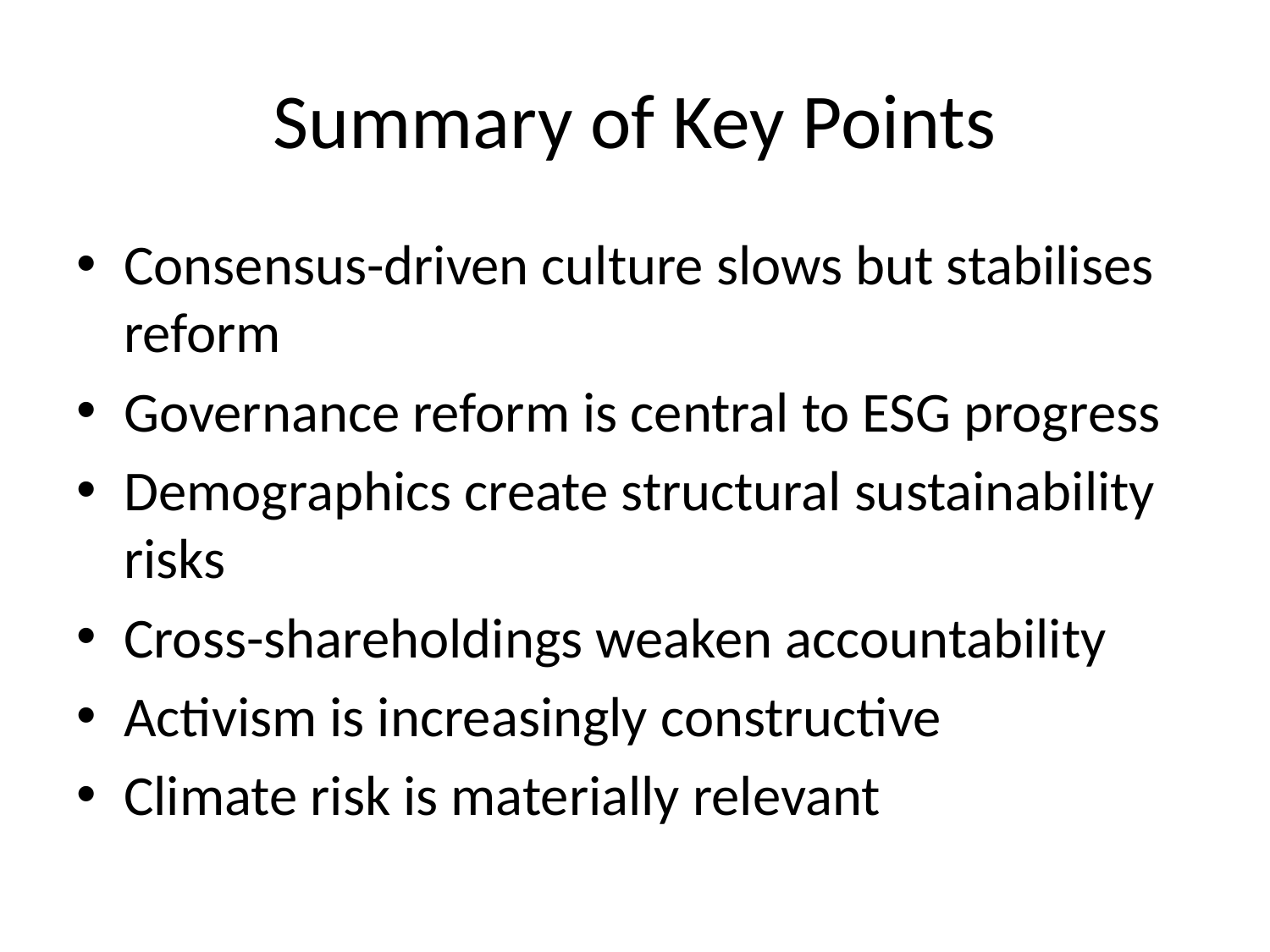

# Summary of Key Points
Consensus-driven culture slows but stabilises reform
Governance reform is central to ESG progress
Demographics create structural sustainability risks
Cross-shareholdings weaken accountability
Activism is increasingly constructive
Climate risk is materially relevant